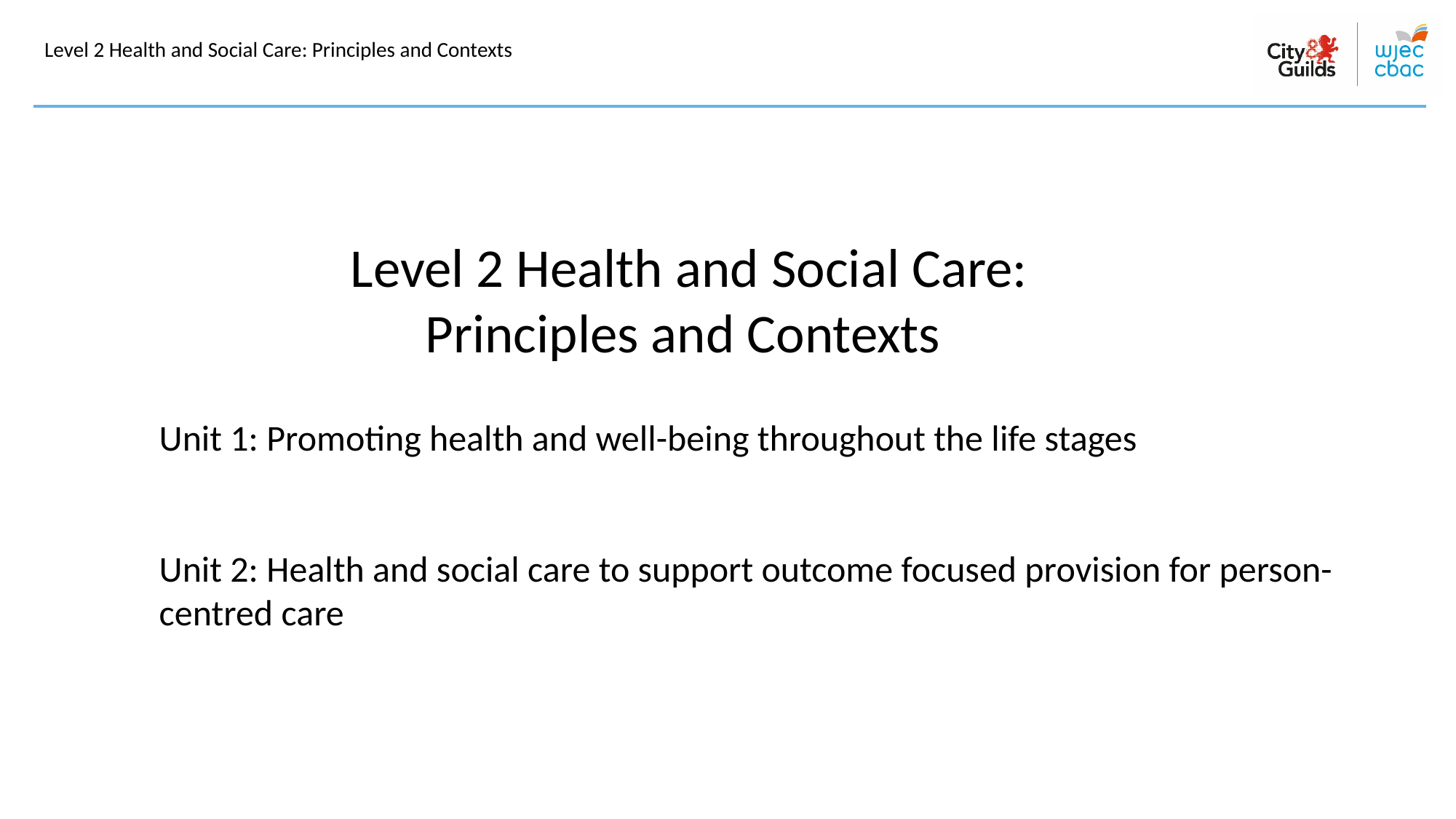

# Level 2 Health and Social Care: Principles and Contexts

Level 2 Health and Social Care: Principles and Contexts
Unit 1: Promoting health and well-being throughout the life stages

Unit 2: Health and social care to support outcome focused provision for person-centred care